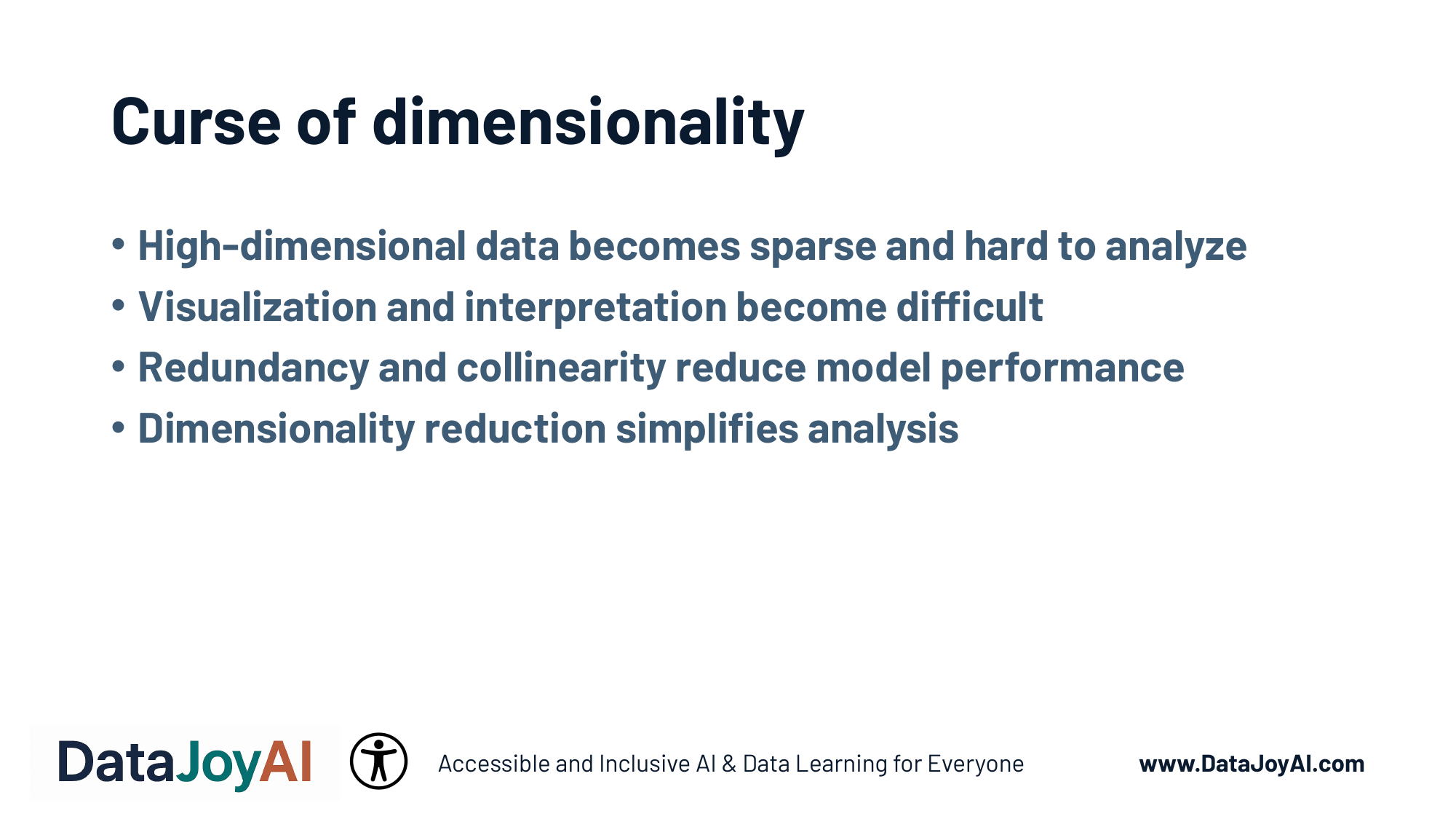

# Curse of dimensionality
High-dimensional data becomes sparse and hard to analyze
Visualization and interpretation become difficult
Redundancy and collinearity reduce model performance
Dimensionality reduction simplifies analysis